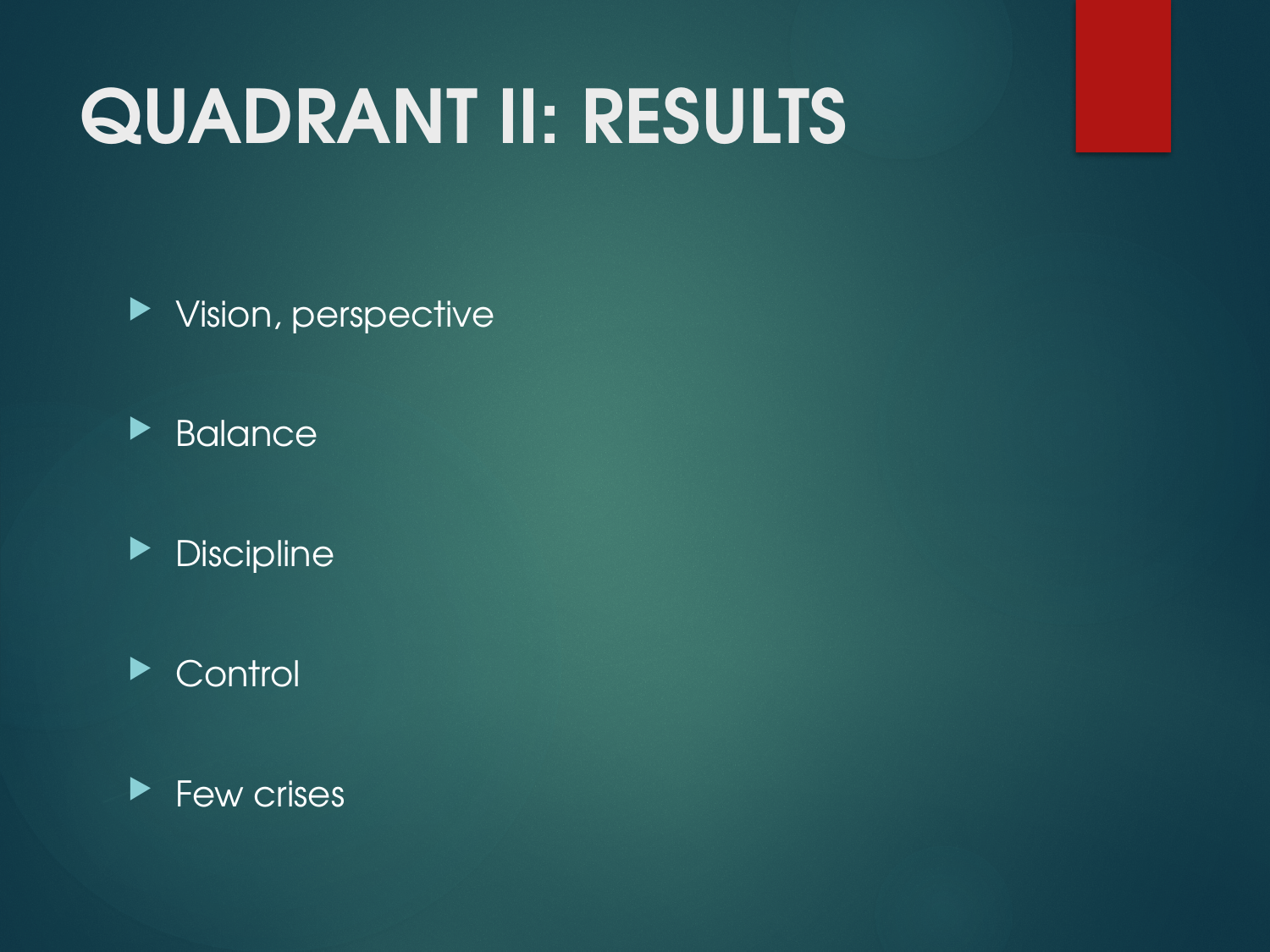

# QUADRANT II: RESULTS
Vision, perspective

Balance

Discipline

Control

Few crises